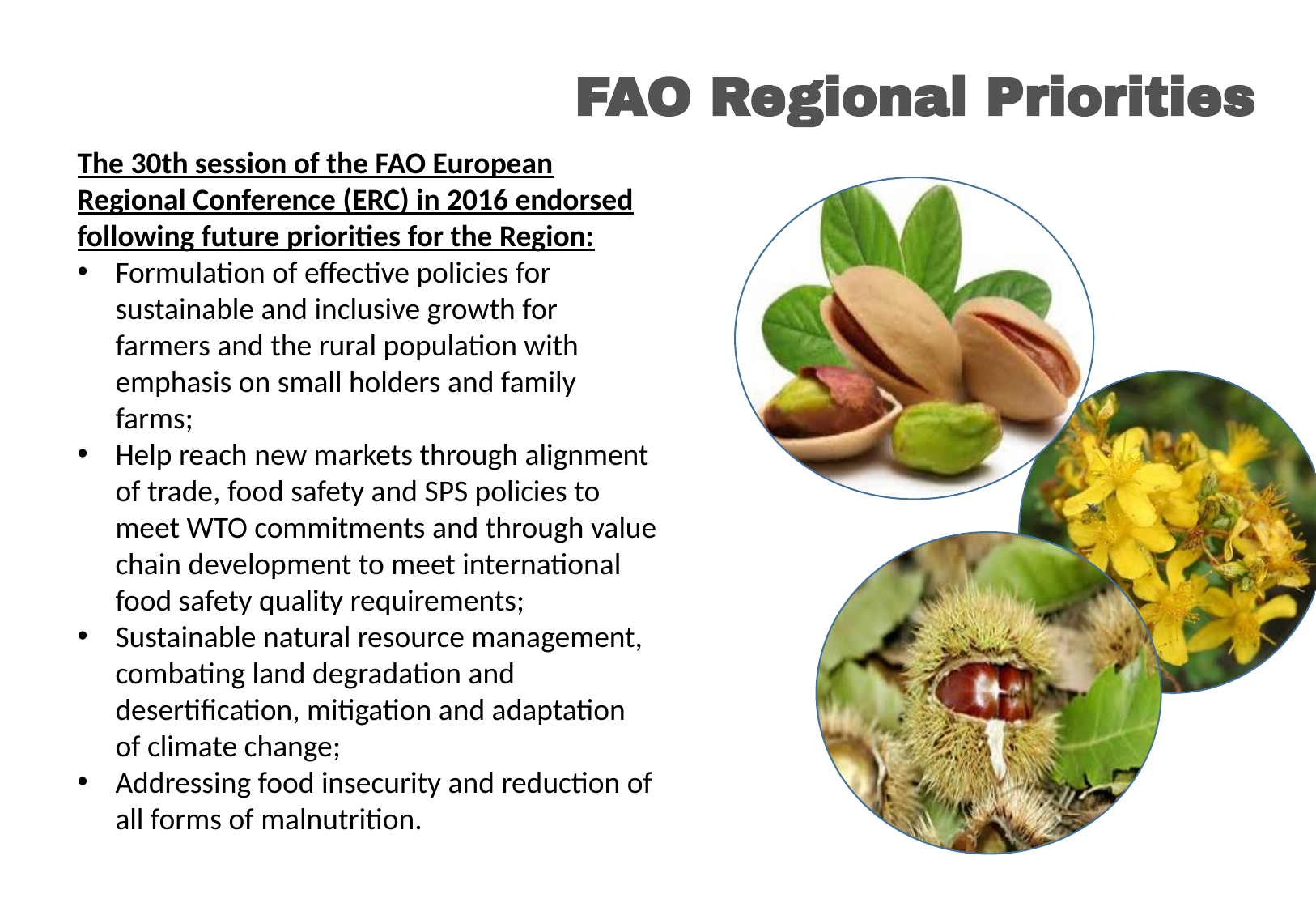

9
FAO Regional Priorities
The 30th session of the FAO European Regional Conference (ERC) in 2016 endorsed following future priorities for the Region:
Formulation of effective policies for sustainable and inclusive growth for farmers and the rural population with emphasis on small holders and family farms;
Help reach new markets through alignment of trade, food safety and SPS policies to meet WTO commitments and through value chain development to meet international food safety quality requirements;
Sustainable natural resource management, combating land degradation and desertification, mitigation and adaptation of climate change;
Addressing food insecurity and reduction of all forms of malnutrition.